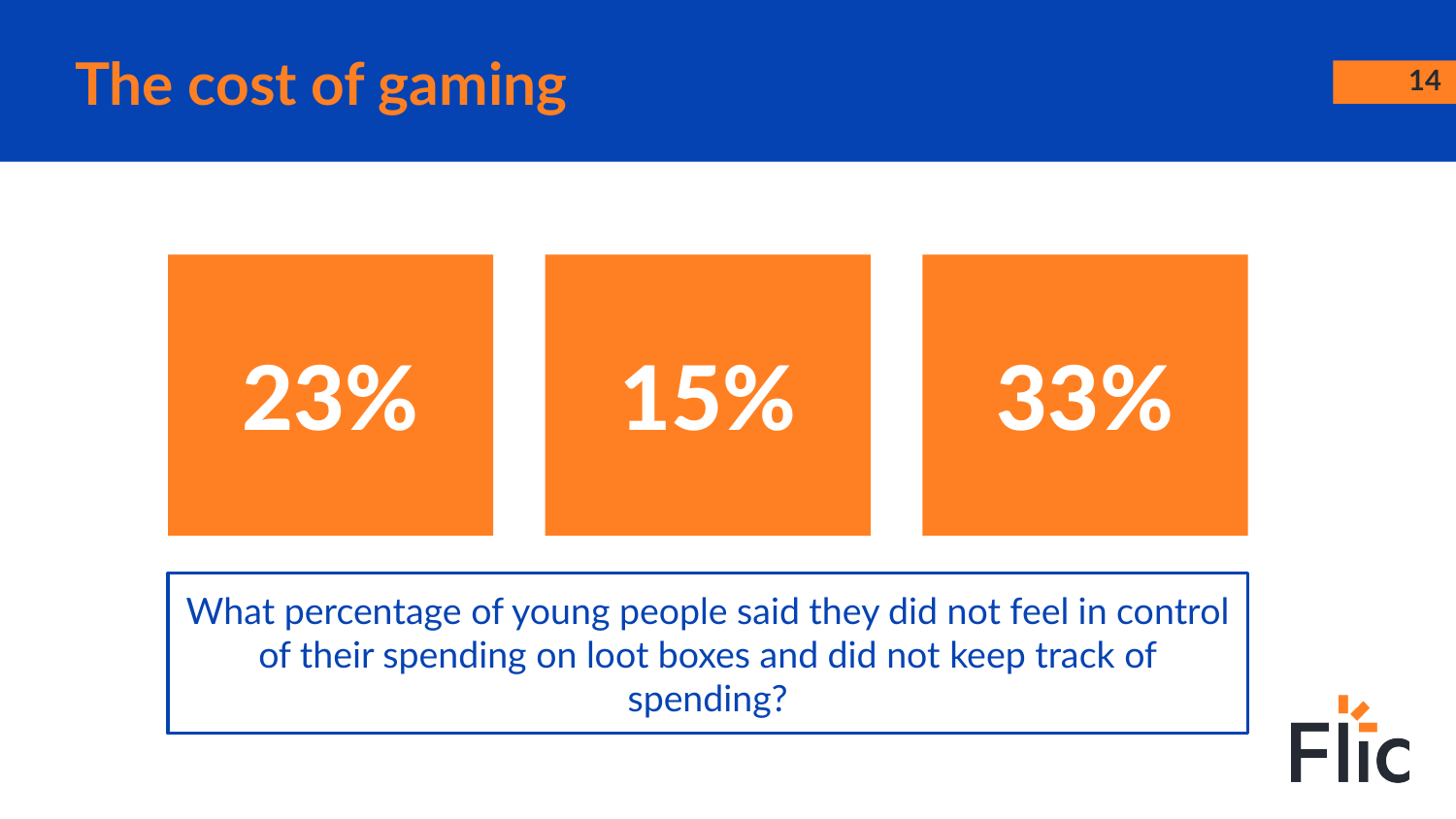

# The cost of gaming

14

23%

15%

33%

What percentage of young people said they did not feel in control of their spending on loot boxes and did not keep track of spending?